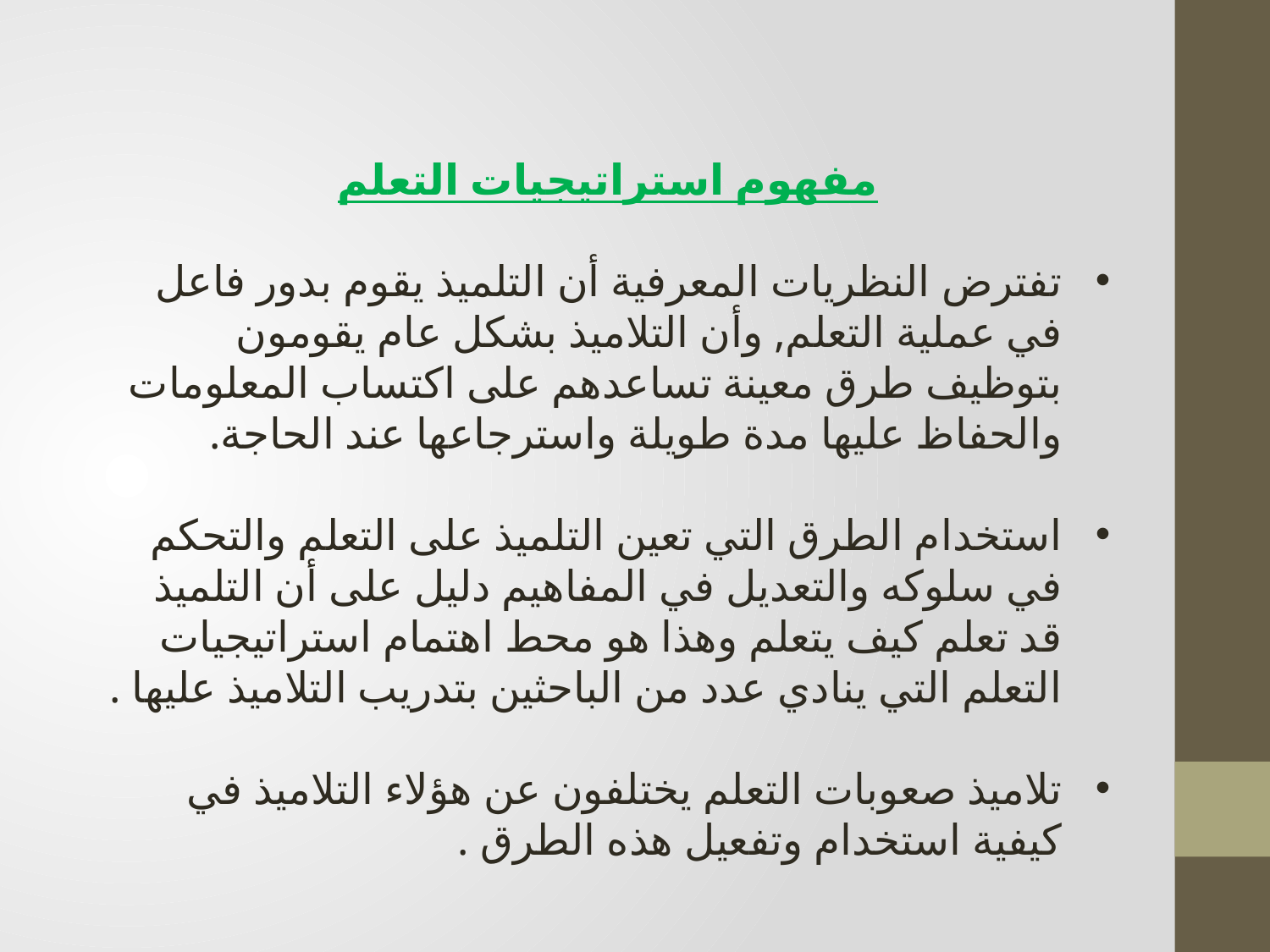

مفهوم استراتيجيات التعلم

تفترض النظريات المعرفية أن التلميذ يقوم بدور فاعل في عملية التعلم, وأن التلاميذ بشكل عام يقومون بتوظيف طرق معينة تساعدهم على اكتساب المعلومات والحفاظ عليها مدة طويلة واسترجاعها عند الحاجة.

استخدام الطرق التي تعين التلميذ على التعلم والتحكم في سلوكه والتعديل في المفاهيم دليل على أن التلميذ قد تعلم كيف يتعلم وهذا هو محط اهتمام استراتيجيات التعلم التي ينادي عدد من الباحثين بتدريب التلاميذ عليها .

تلاميذ صعوبات التعلم يختلفون عن هؤلاء التلاميذ في كيفية استخدام وتفعيل هذه الطرق .